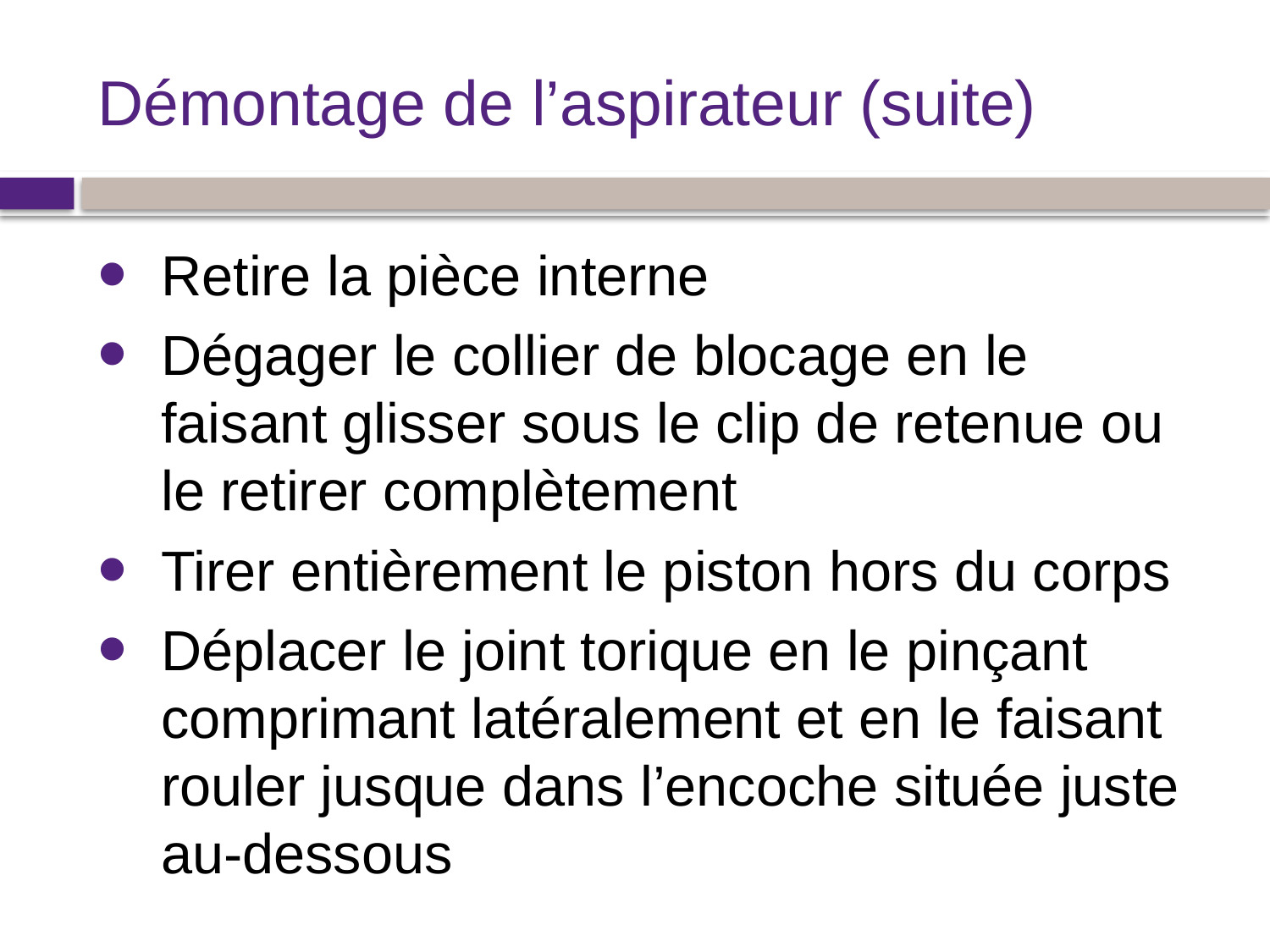

# Démontage de l’aspirateur (suite)
Retire la pièce interne
Dégager le collier de blocage en le faisant glisser sous le clip de retenue ou le retirer complètement
Tirer entièrement le piston hors du corps
Déplacer le joint torique en le pinçant comprimant latéralement et en le faisant rouler jusque dans l’encoche située juste au-dessous